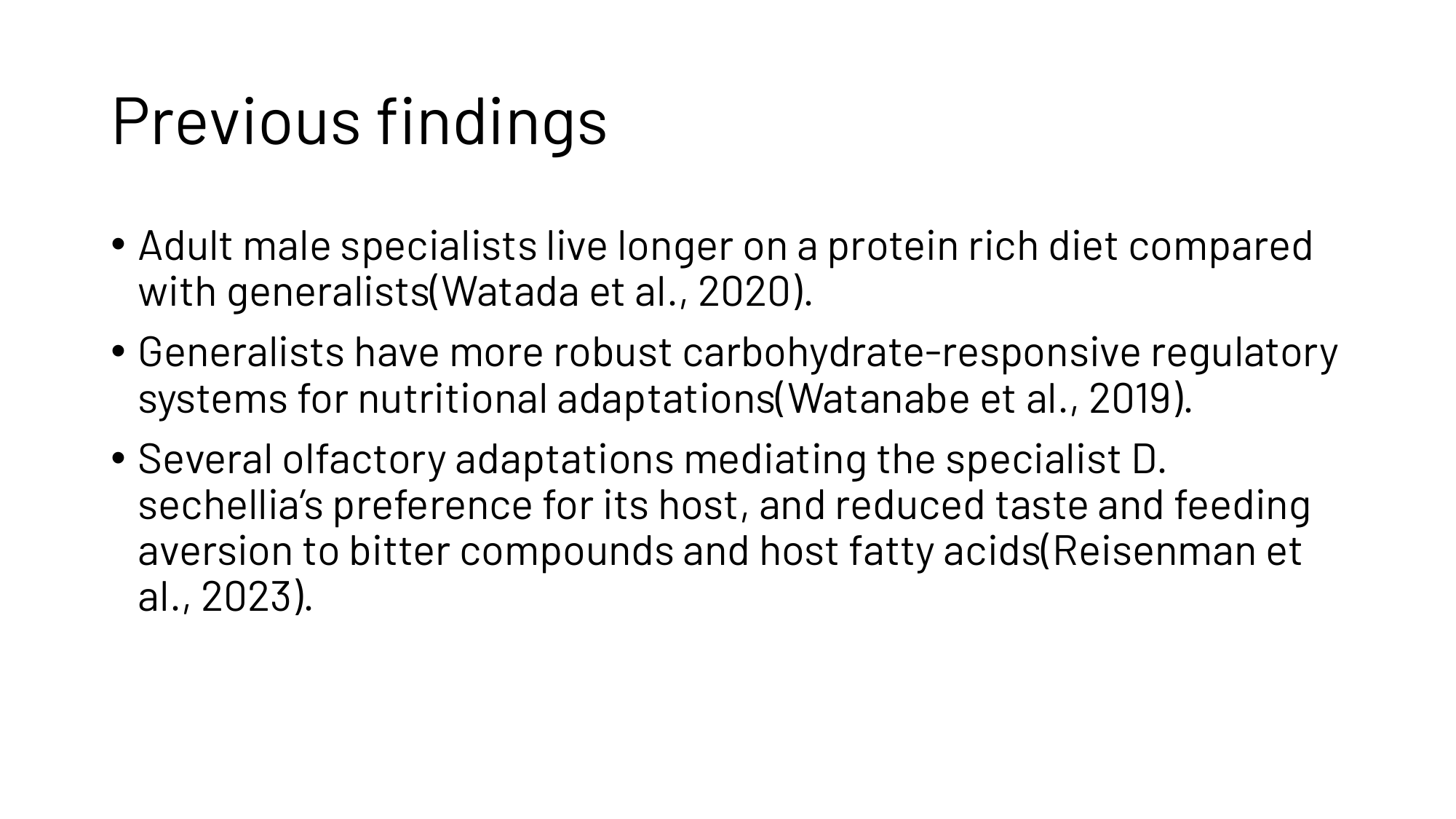

# Previous findings
Adult male specialists live longer on a protein rich diet compared with generalists(Watada et al., 2020).
Generalists have more robust carbohydrate-responsive regulatory systems for nutritional adaptations(Watanabe et al., 2019).
Several olfactory adaptations mediating the specialist D. sechellia’s preference for its host, and reduced taste and feeding aversion to bitter compounds and host fatty acids(Reisenman et al., 2023).